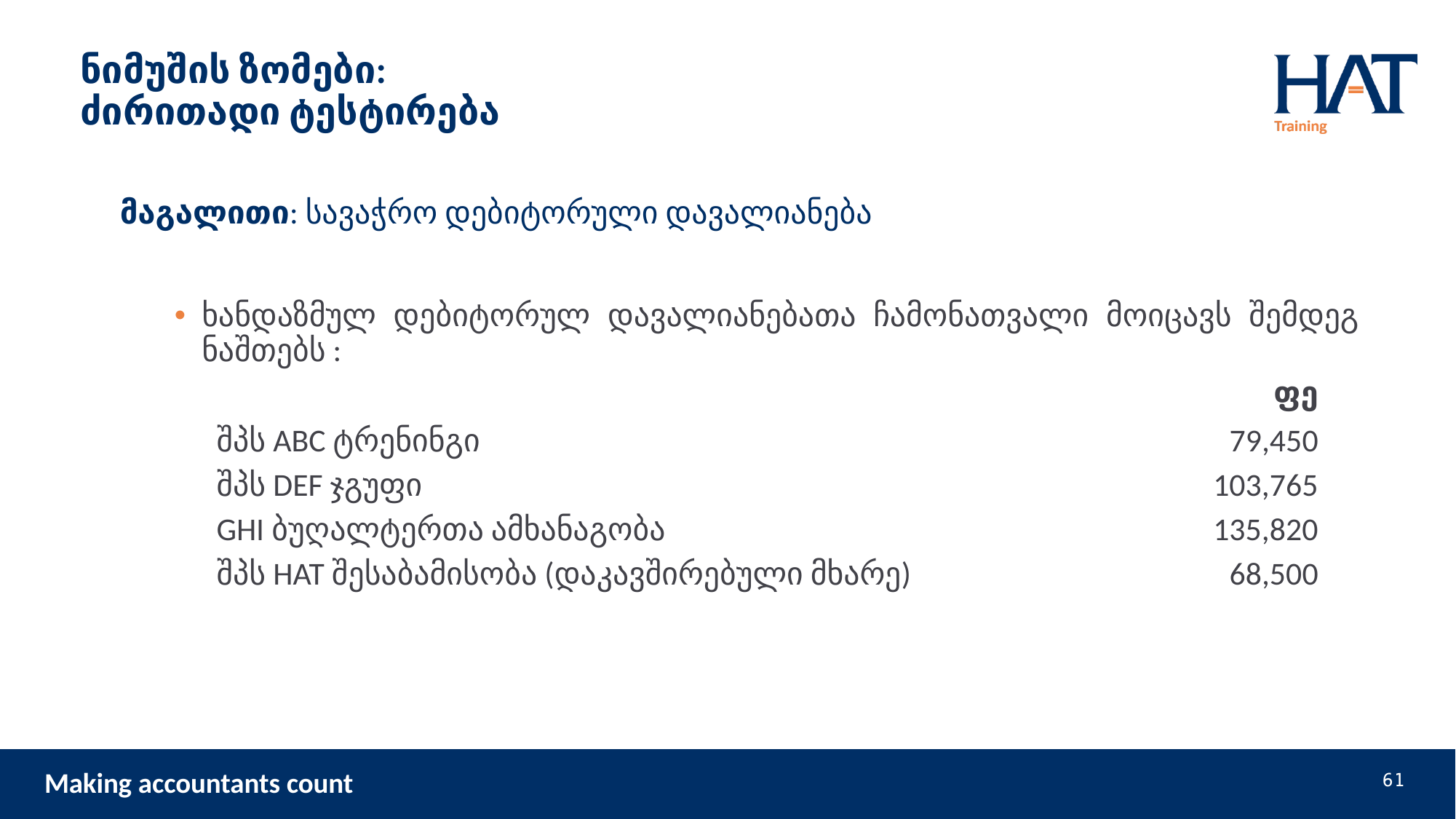

# ნიმუშის ზომები: ძირითადი ტესტირება
მაგალითი: სავაჭრო დებიტორული დავალიანება

ხანდაზმულ დებიტორულ დავალიანებათა ჩამონათვალი მოიცავს შემდეგ ნაშთებს :

|  | ფე |
| --- | --- |
| შპს ABC ტრენინგი | 79,450 |
| შპს DEF ჯგუფი | 103,765 |
| GHI ბუღალტერთა ამხანაგობა | 135,820 |
| შპს HAT შესაბამისობა (დაკავშირებული მხარე) | 68,500 |
61